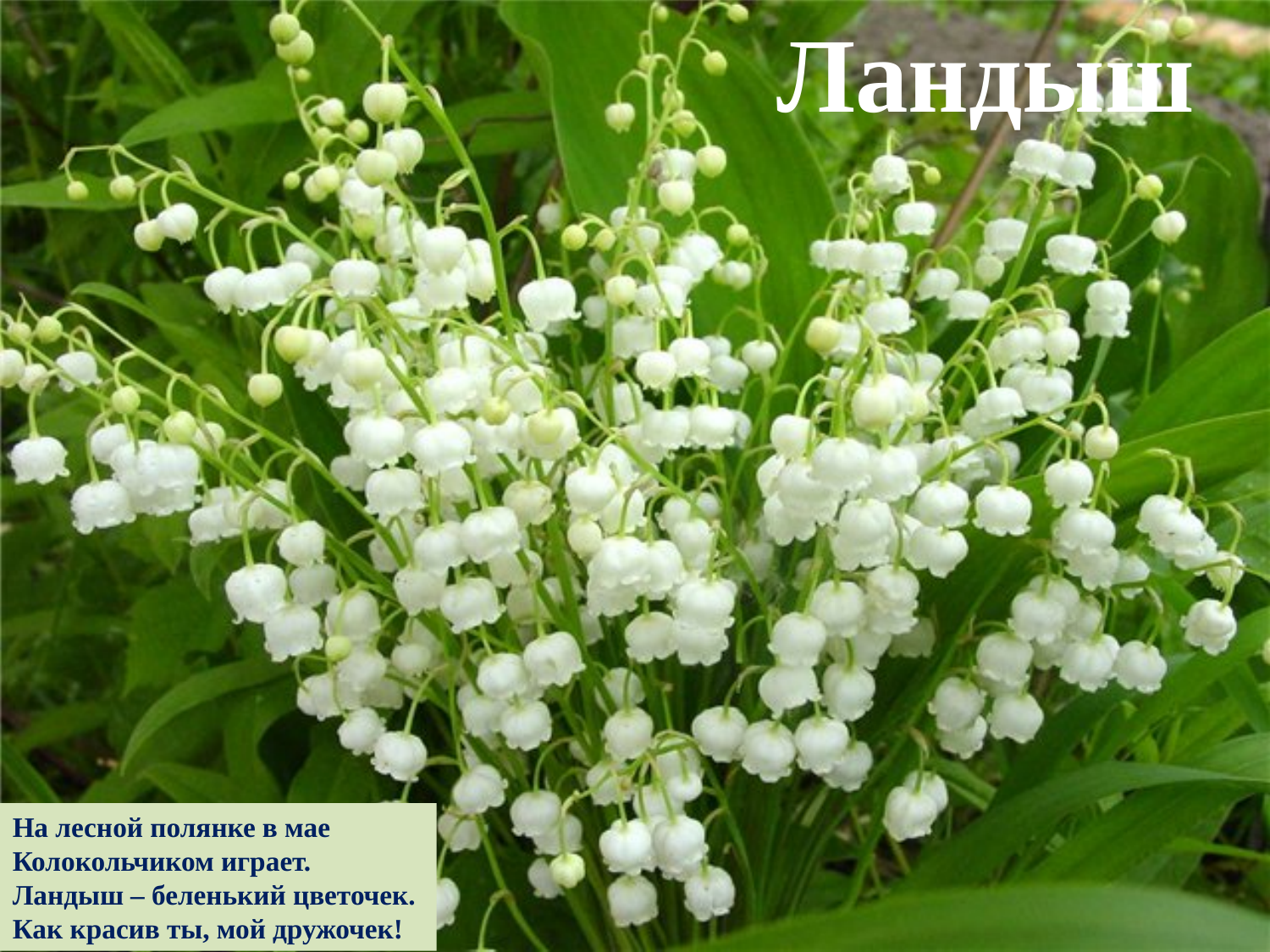

Ландыш
На лесной полянке в мае
Колокольчиком играет.
Ландыш – беленький цветочек.
Как красив ты, мой дружочек!